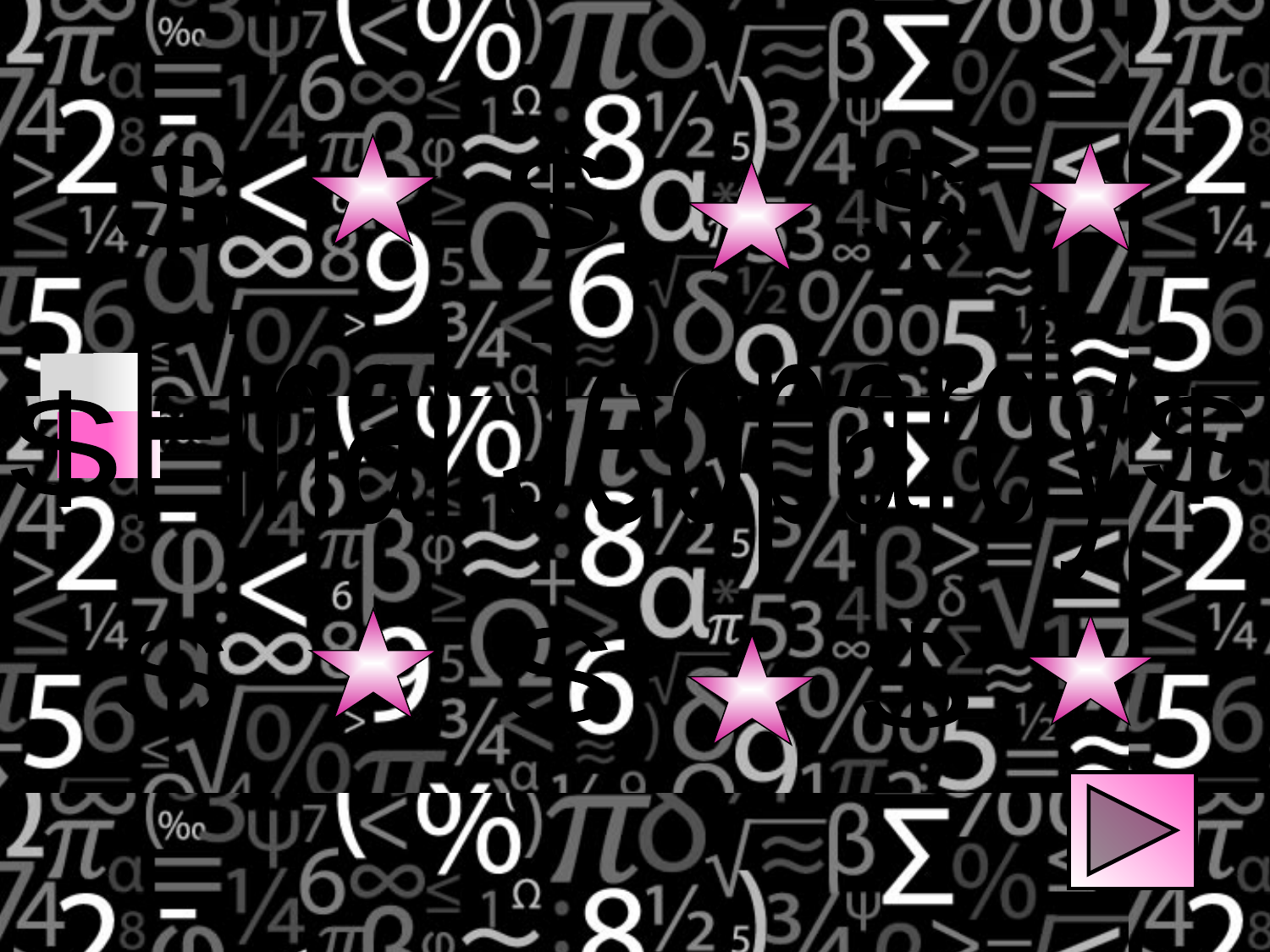

$
$
$

Final Jeopardy
$
$

$
$
$